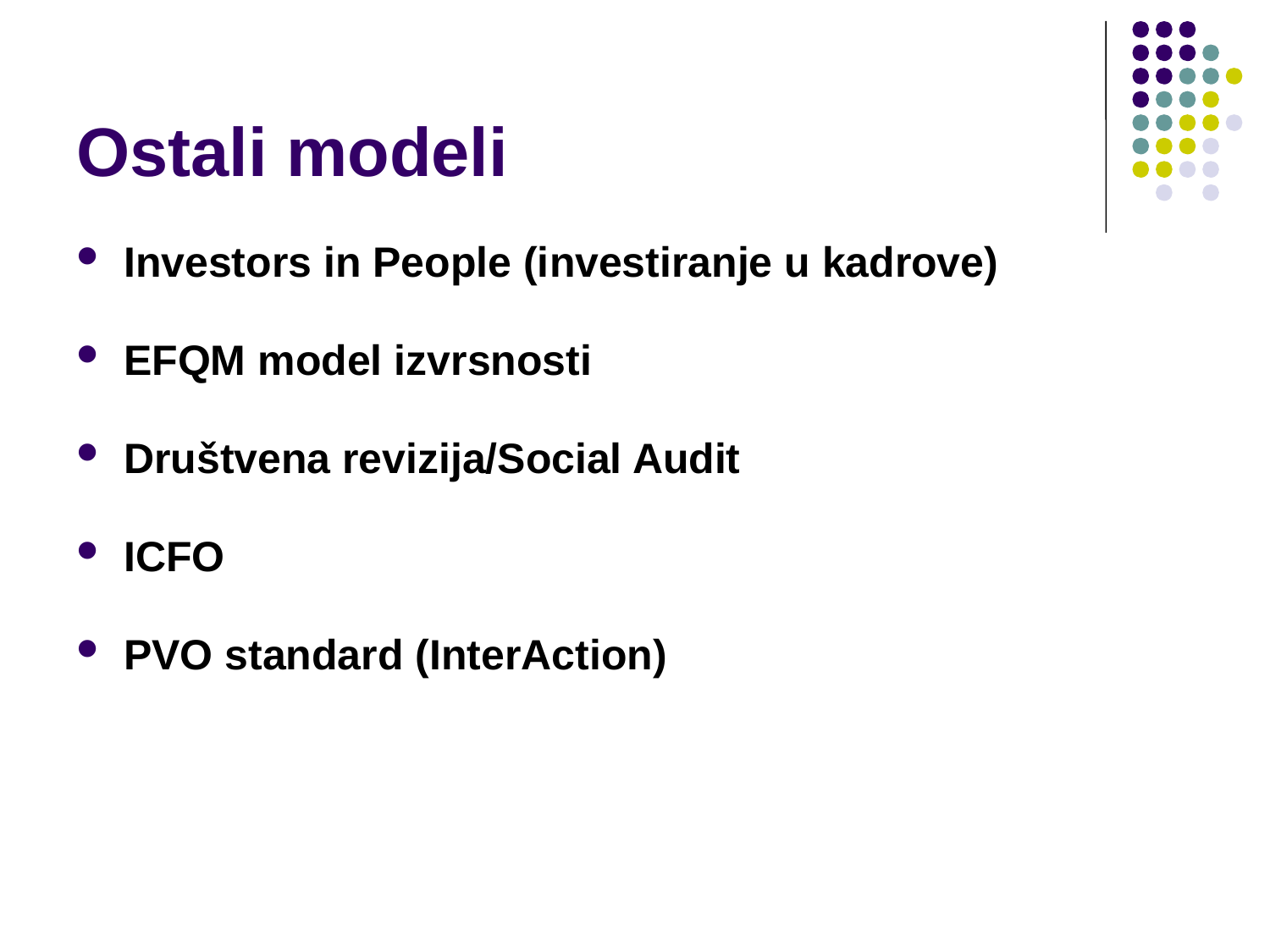

# Ostali modeli
Investors in People (investiranje u kadrove)

EFQM model izvrsnosti

Društvena revizija/Social Audit

ICFO

PVO standard (InterAction)